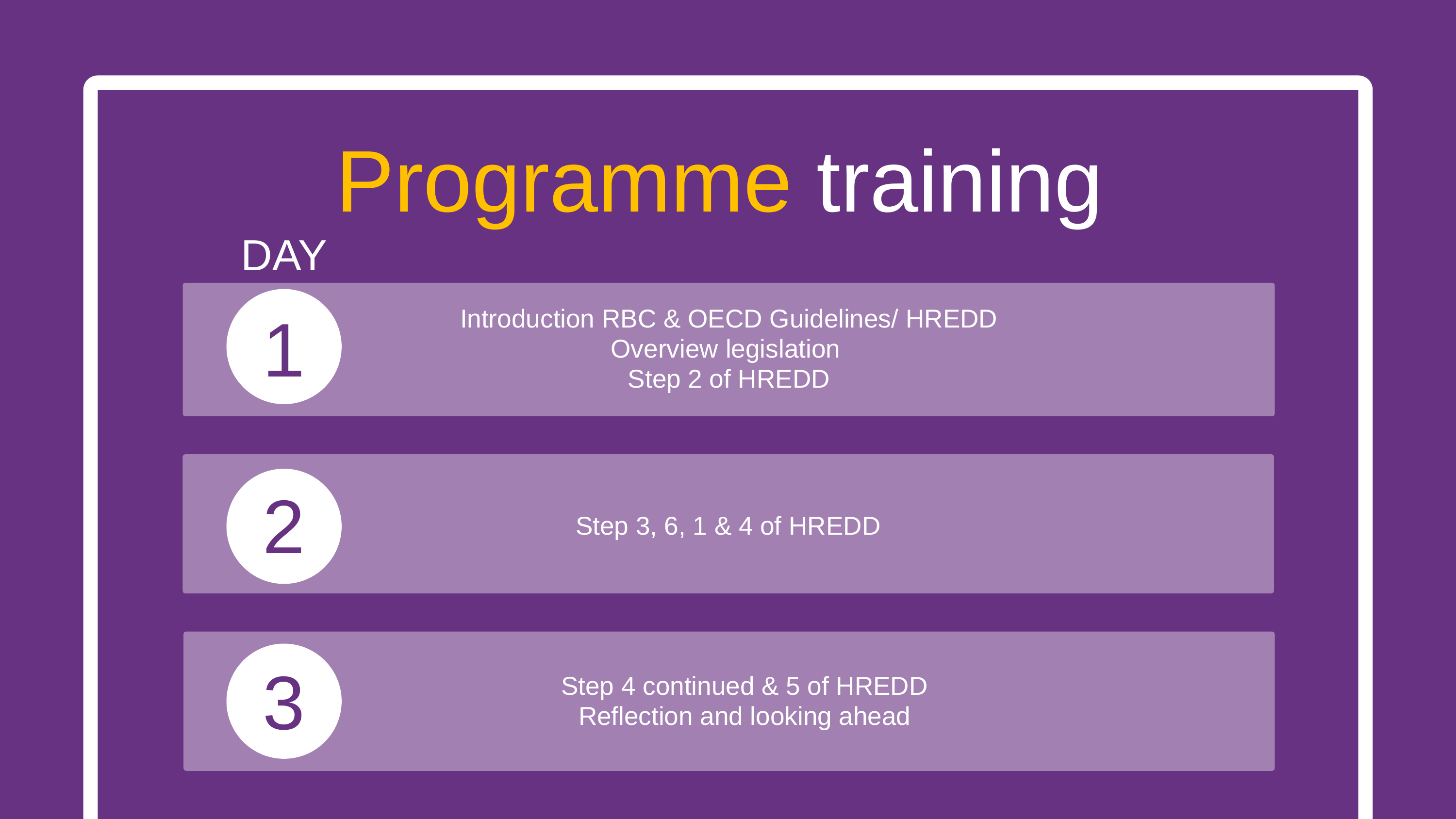

Programme training
DAY

1

Introduction RBC & OECD Guidelines/ HREDD
Overview legislation
Step 2 of HREDD

2

Step 3, 6, 1 & 4 of HREDD
2

3
3

Step 4 continued & 5 of HREDD
Reflection and looking ahead